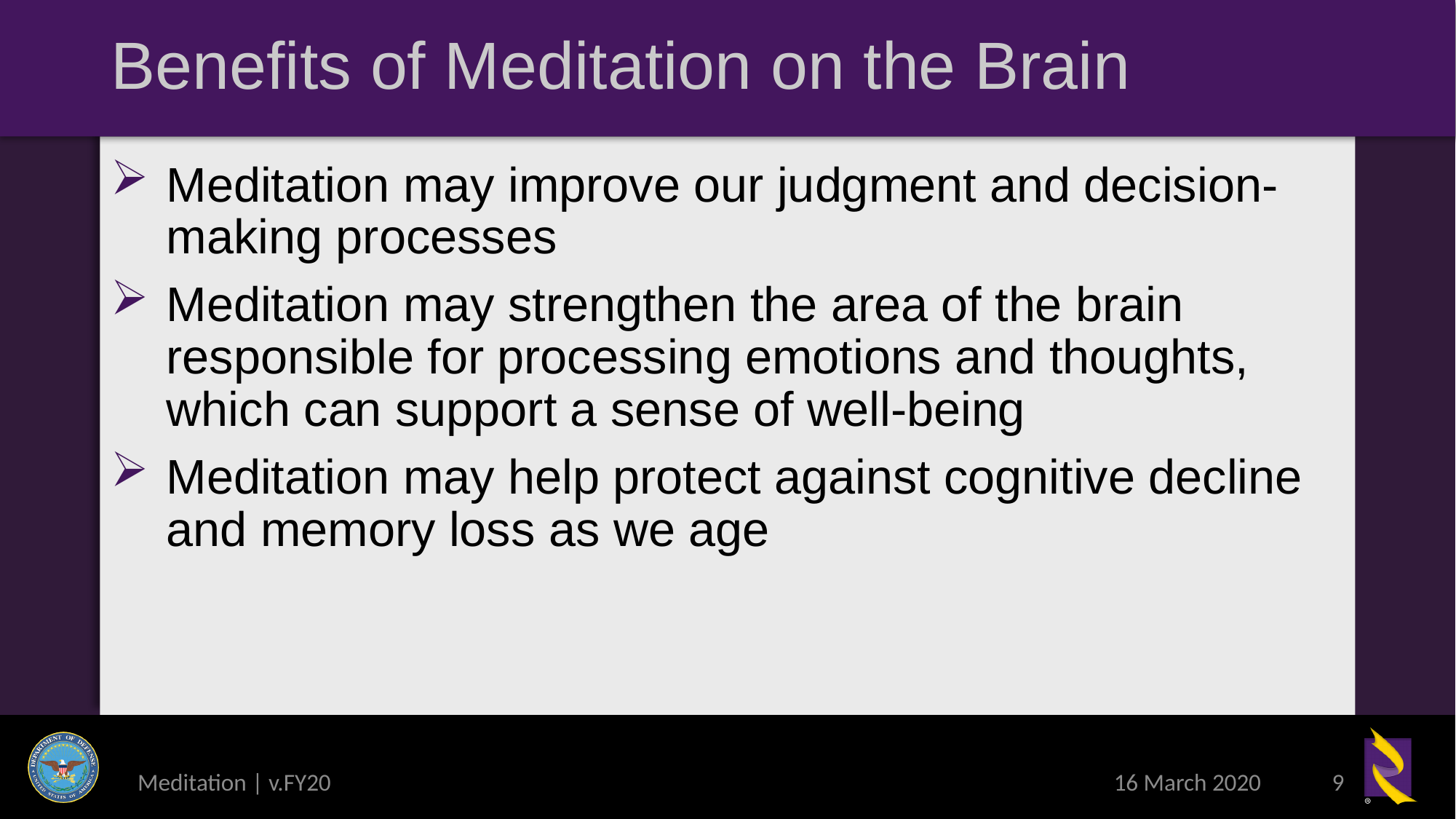

# Benefits of Meditation on the Brain
Meditation may improve our judgment and decision-making processes
Meditation may strengthen the area of the brain responsible for processing emotions and thoughts, which can support a sense of well-being
Meditation may help protect against cognitive decline and memory loss as we age
Meditation | v.FY20
16 March 2020
9